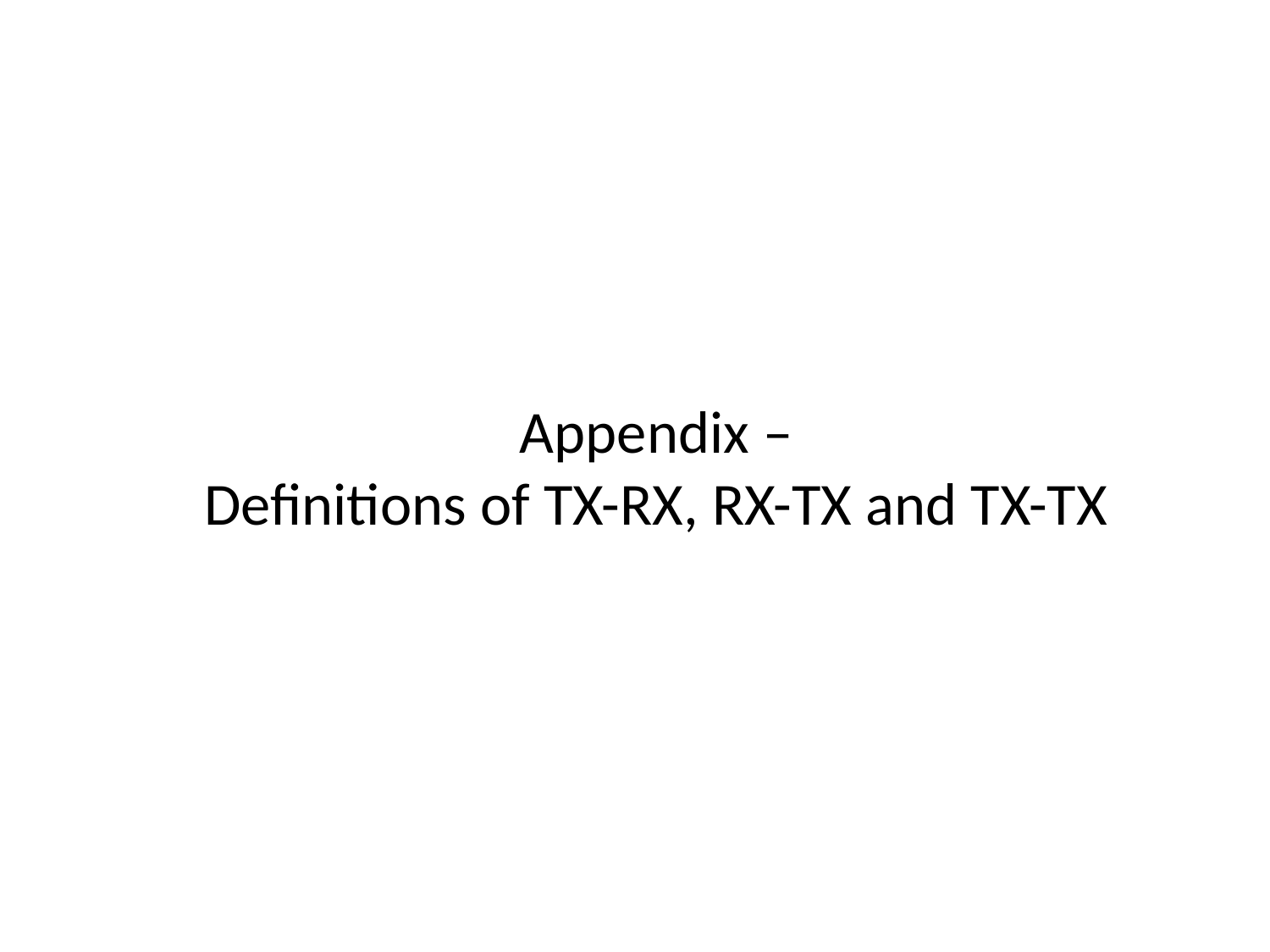

# Appendix – Definitions of TX-RX, RX-TX and TX-TX